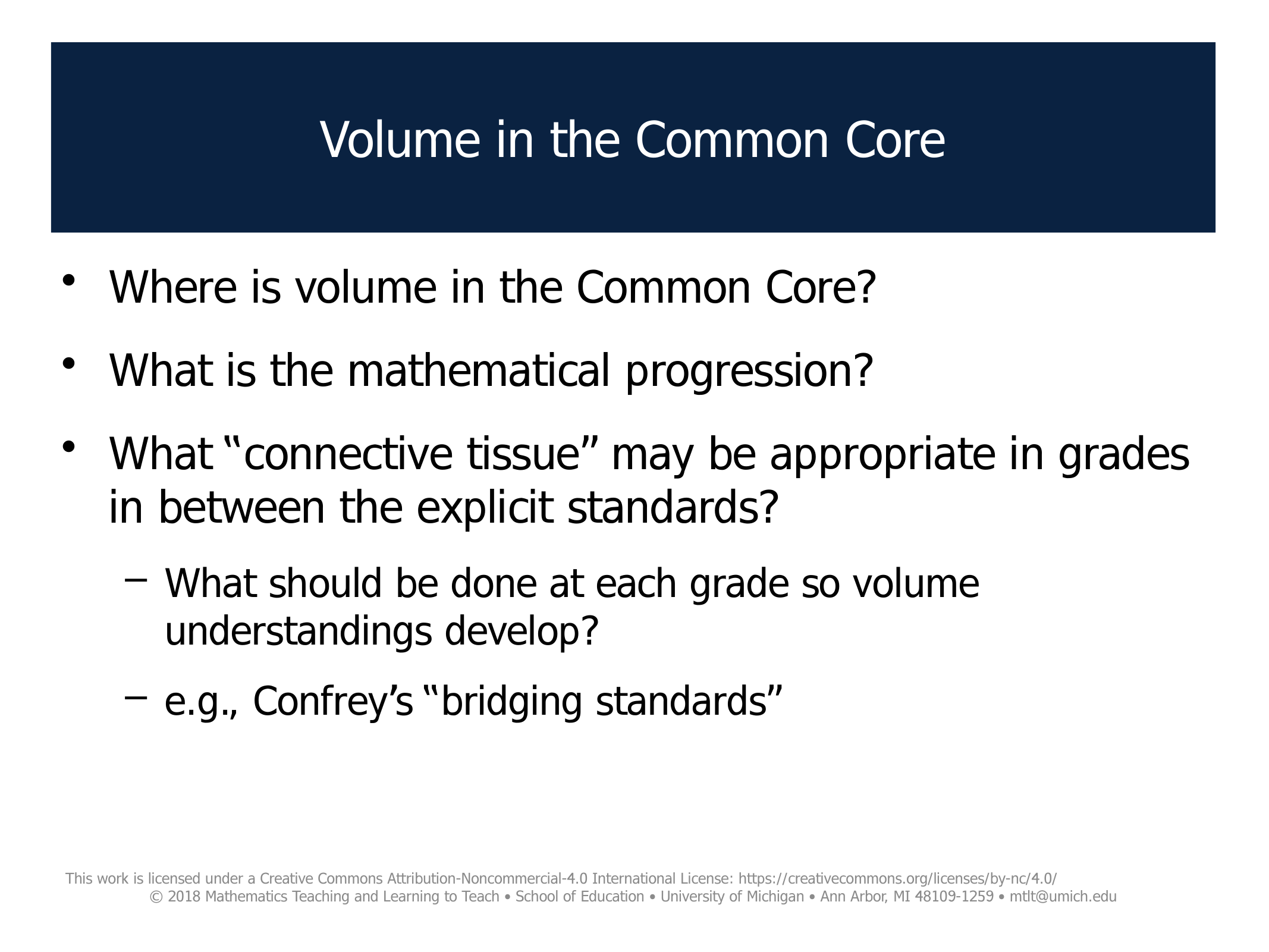

# Volume in the Common Core
Where is volume in the Common Core?
What is the mathematical progression?
What “connective tissue” may be appropriate in grades in between the explicit standards?
What should be done at each grade so volume understandings develop?
e.g., Confrey’s “bridging standards”